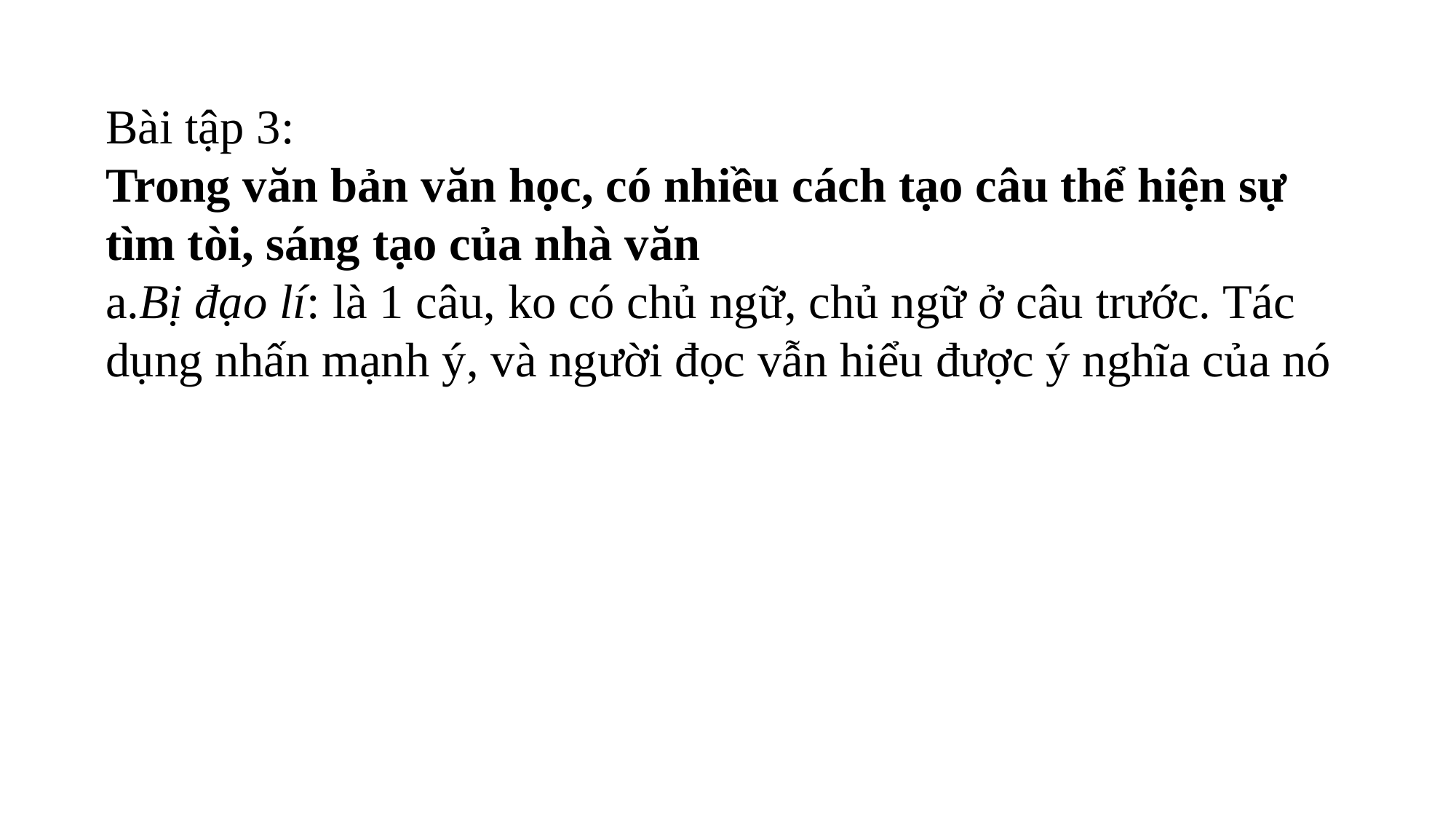

Bài tập 3:
Trong văn bản văn học, có nhiều cách tạo câu thể hiện sự tìm tòi, sáng tạo của nhà văn
a.Bị đạo lí: là 1 câu, ko có chủ ngữ, chủ ngữ ở câu trước. Tác dụng nhấn mạnh ý, và người đọc vẫn hiểu được ý nghĩa của nó